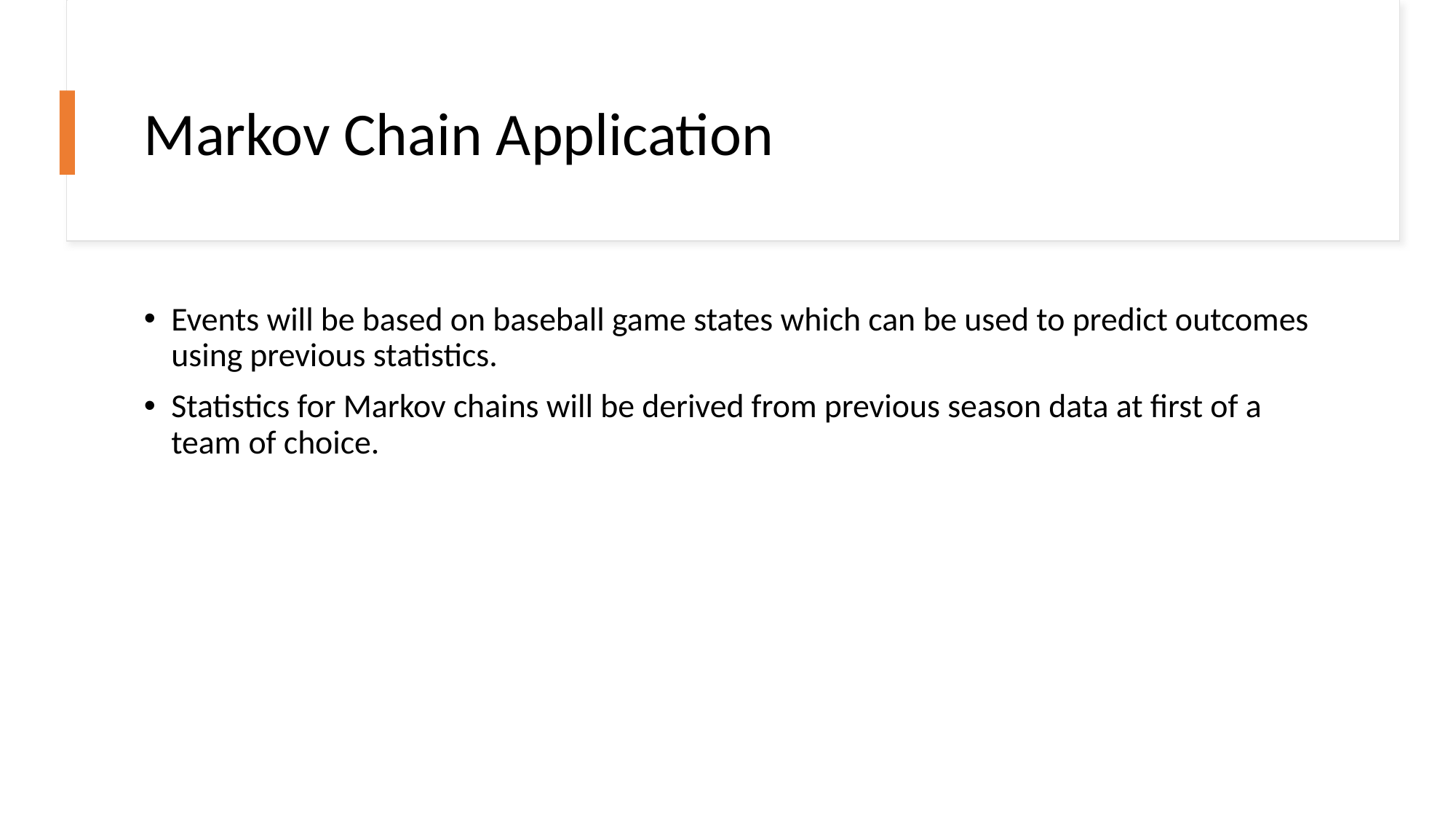

# Markov Chain Application

Events will be based on baseball game states which can be used to predict outcomes using previous statistics.
Statistics for Markov chains will be derived from previous season data at first of a team of choice.